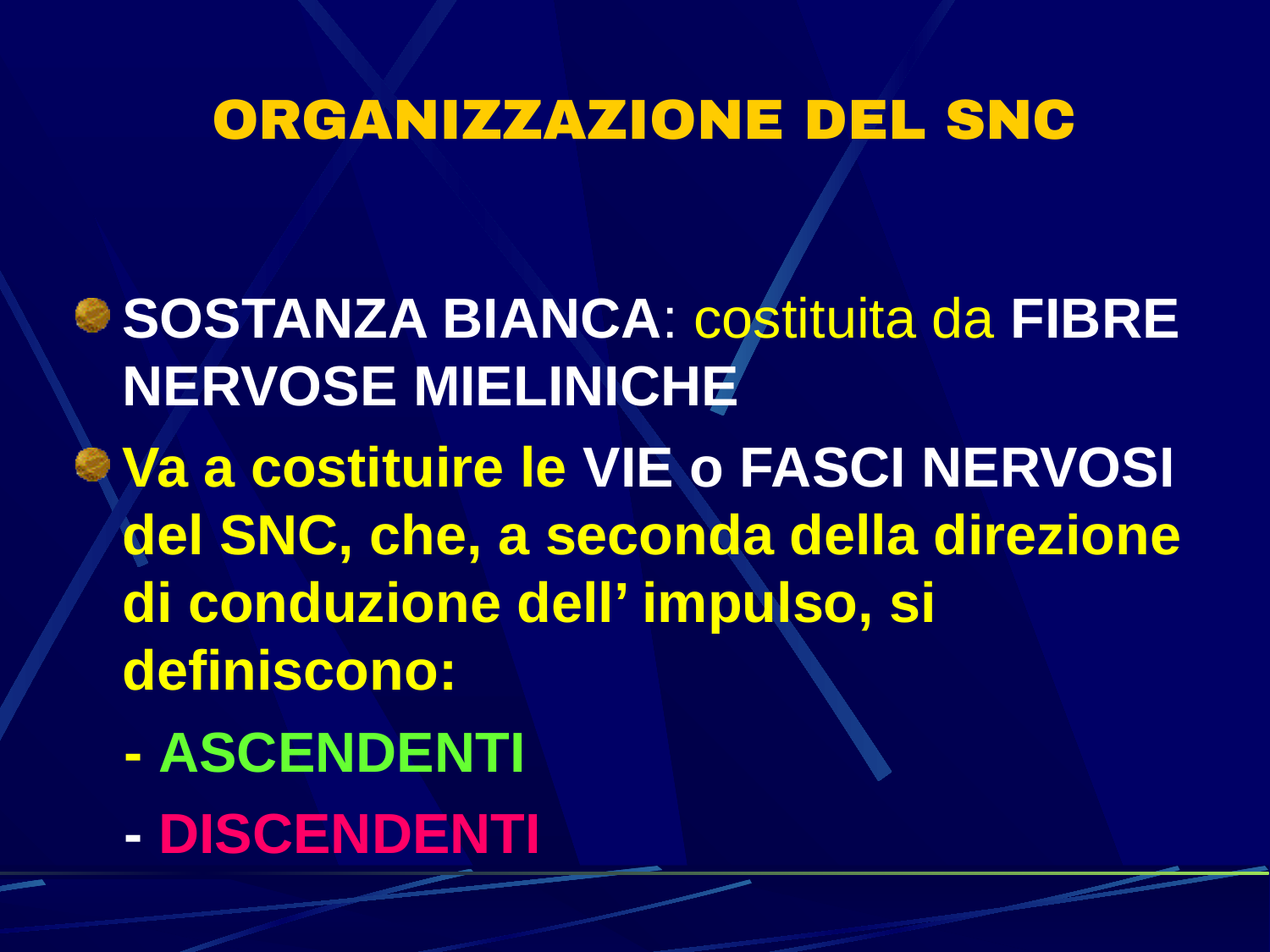

ORGANIZZAZIONE DEL SNC
SOSTANZA BIANCA: costituita da FIBRE NERVOSE MIELINICHE
Va a costituire le VIE o FASCI NERVOSI del SNC, che, a seconda della direzione di conduzione dell’ impulso, si definiscono:
   - ASCENDENTI
   - DISCENDENTI